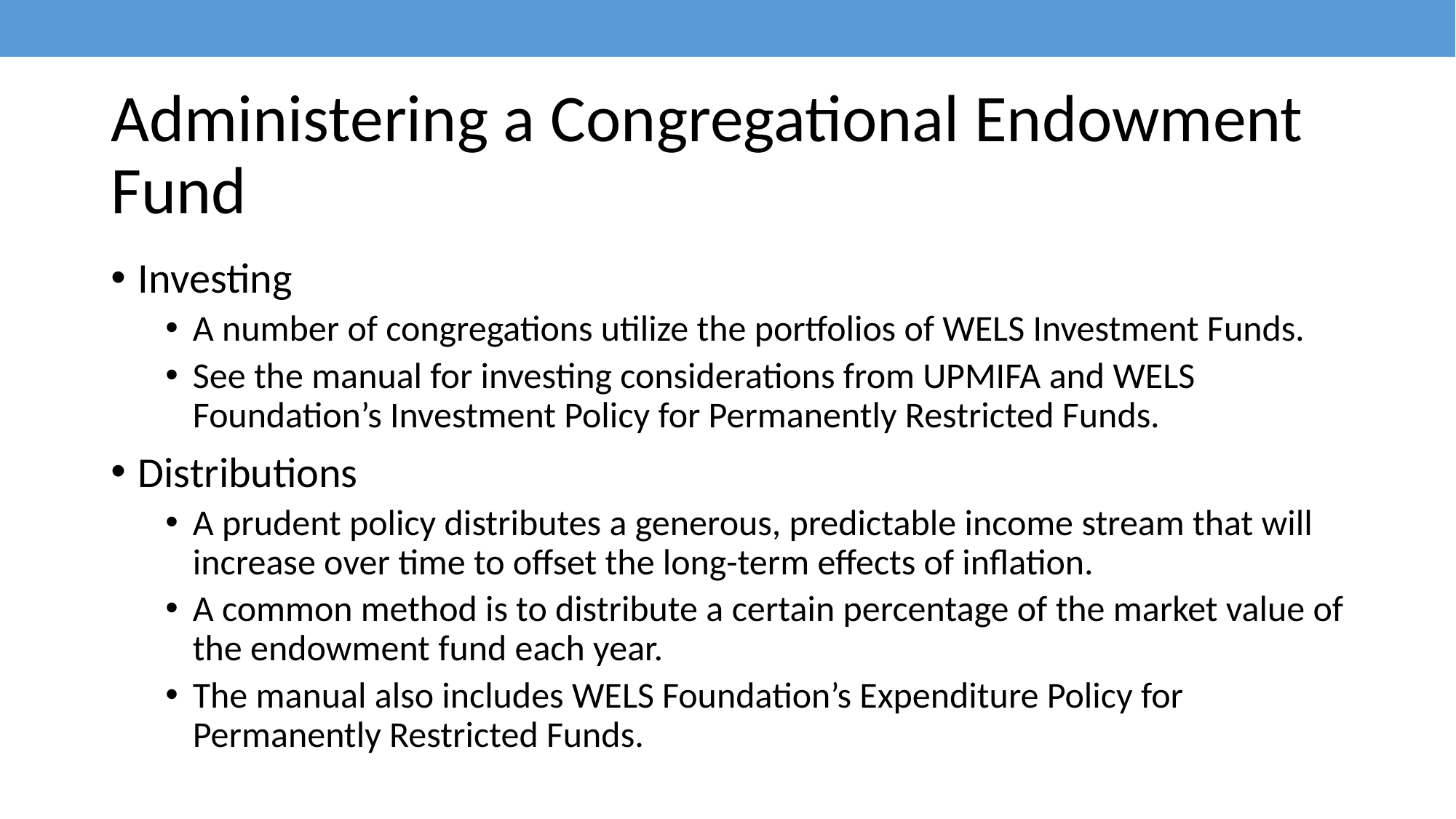

# Administering a Congregational Endowment Fund
Investing
A number of congregations utilize the portfolios of WELS Investment Funds.
See the manual for investing considerations from UPMIFA and WELS Foundation’s Investment Policy for Permanently Restricted Funds.
Distributions
A prudent policy distributes a generous, predictable income stream that will increase over time to offset the long-term effects of inflation.
A common method is to distribute a certain percentage of the market value of the endowment fund each year.
The manual also includes WELS Foundation’s Expenditure Policy for Permanently Restricted Funds.